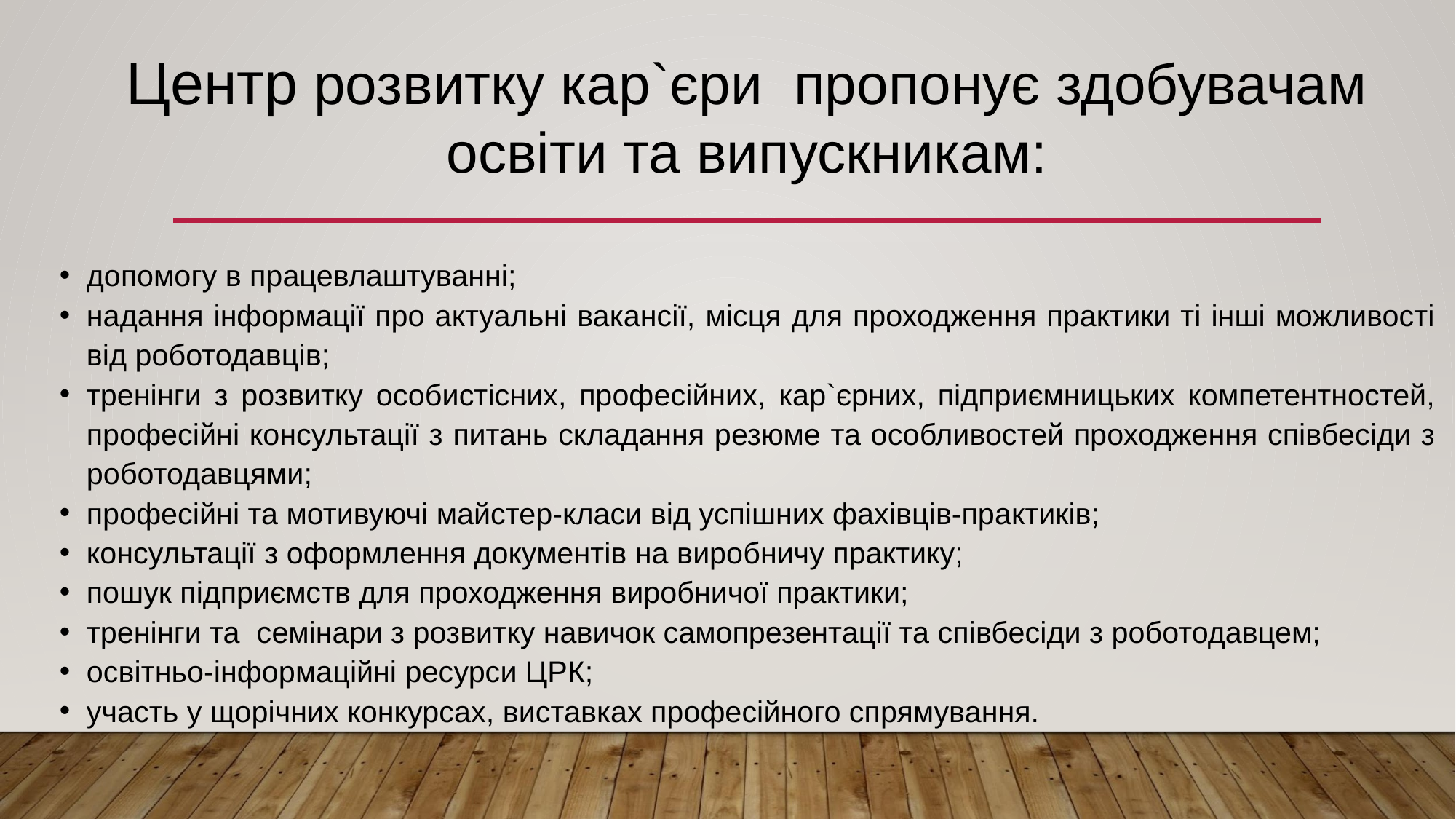

Центр розвитку кар`єри  пропонує здобувачам освіти та випускникам:

допомогу в працевлаштуванні;
надання інформації про актуальні вакансії, місця для проходження практики ті інші можливості від роботодавців;
тренінги з розвитку особистісних, професійних, кар`єрних, підприємницьких компетентностей, професійні консультації з питань складання резюме та особливостей проходження співбесіди з роботодавцями;
професійні та мотивуючі майстер-класи від успішних фахівців-практиків;
консультації з оформлення документів на виробничу практику;
пошук підприємств для проходження виробничої практики;
тренінги та  семінари з розвитку навичок самопрезентації та співбесіди з роботодавцем;
освітньо-інформаційні ресурси ЦРК;
участь у щорічних конкурсах, виставках професійного спрямування.